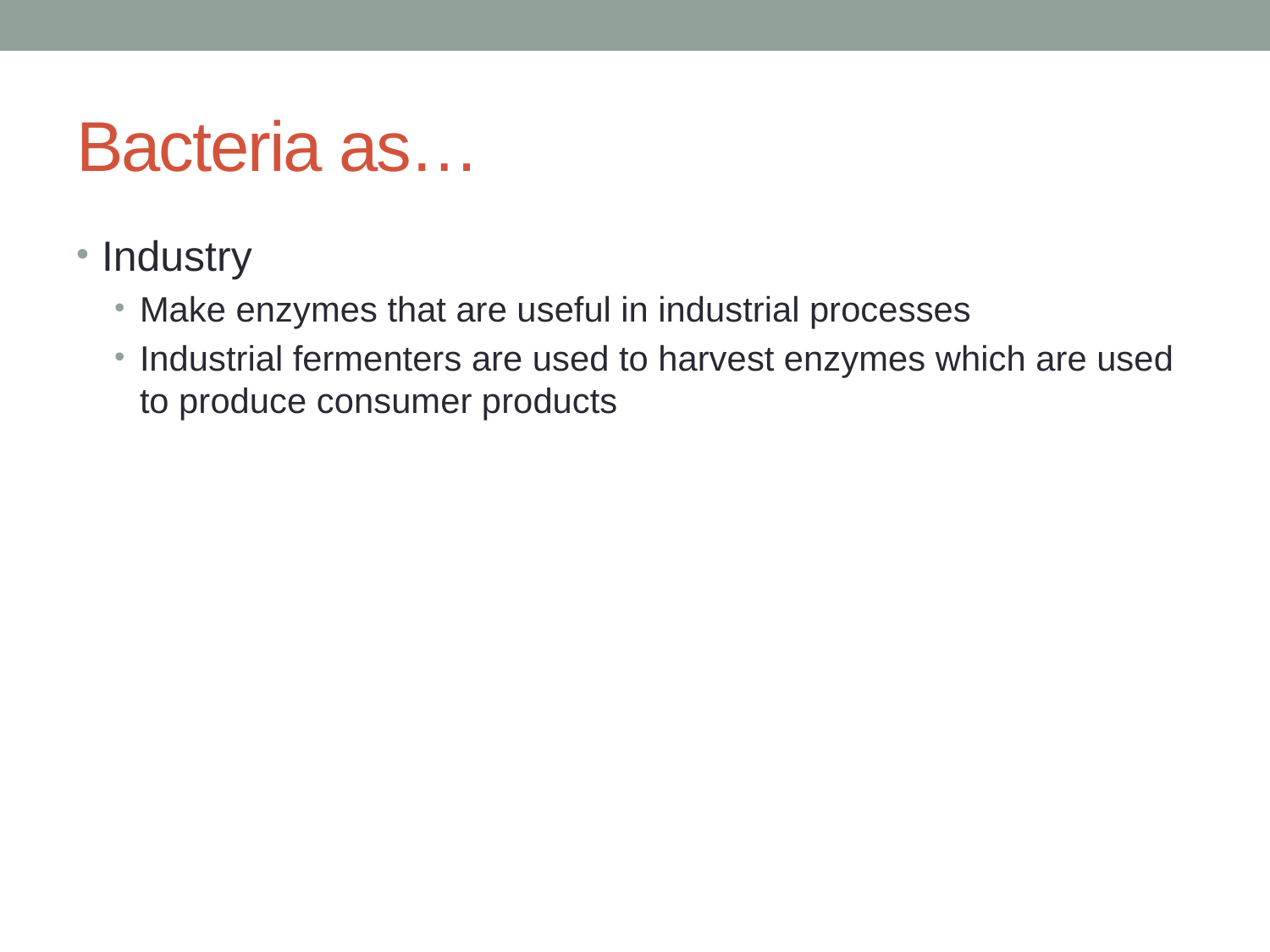

# Bacteria as…
Industry
Make enzymes that are useful in industrial processes
Industrial fermenters are used to harvest enzymes which are used to produce consumer products